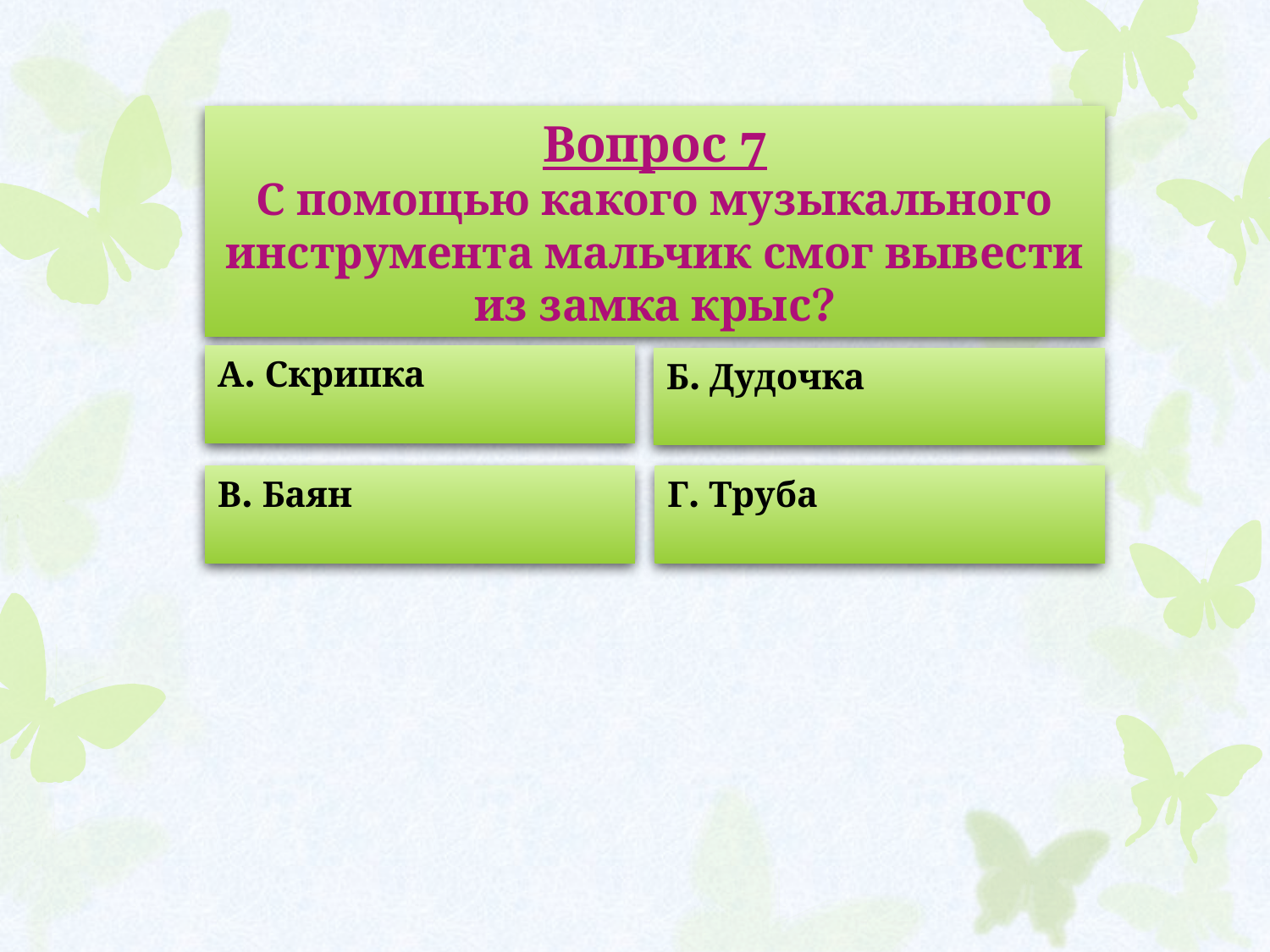

Вопрос 7
С помощью какого музыкального инструмента мальчик смог вывести из замка крыс?
А. Скрипка

Б. Дудочка

В. Баян

Г. Труба